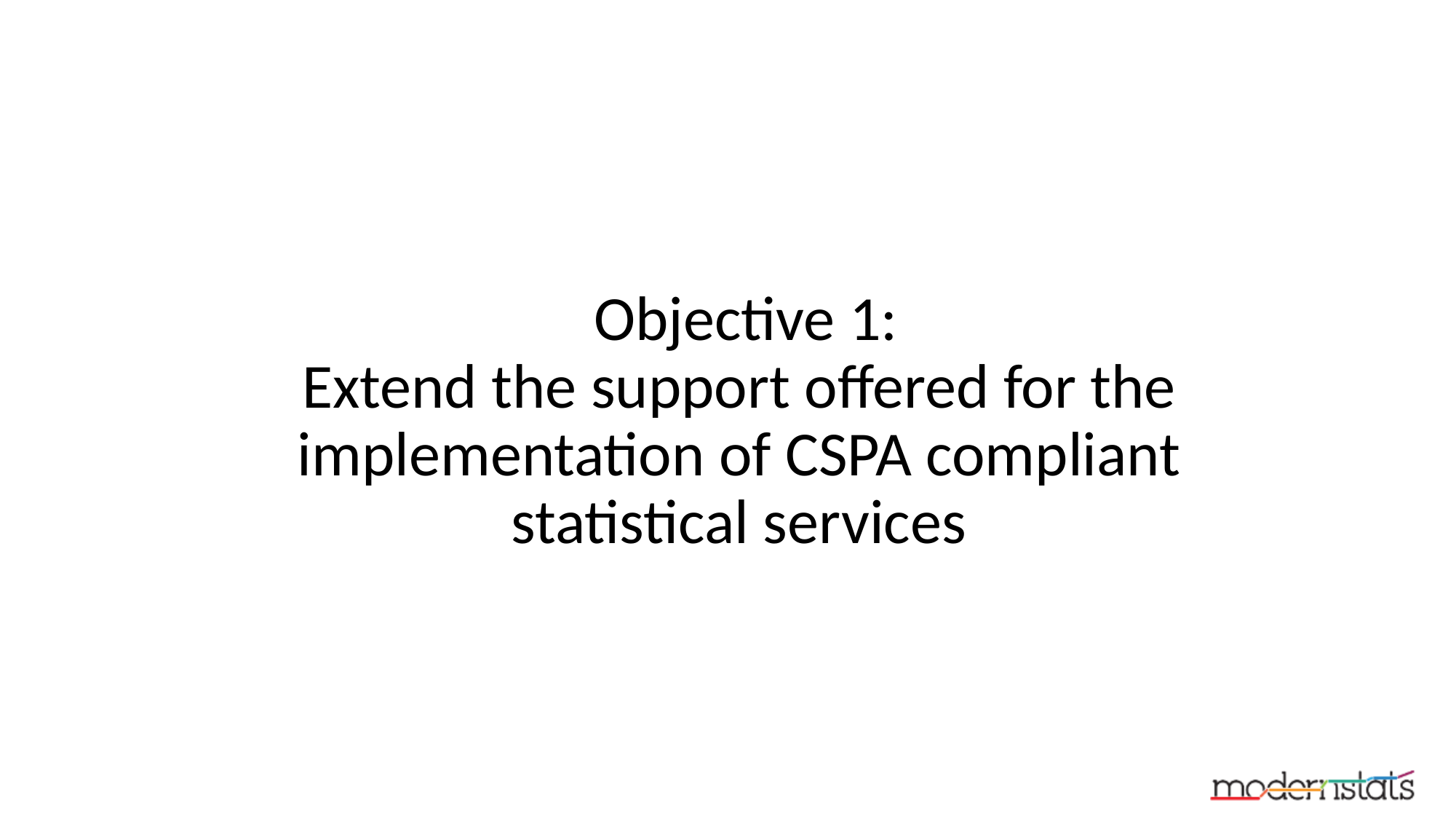

# Objective 1: Extend the support offered for the implementation of CSPA compliant statistical services